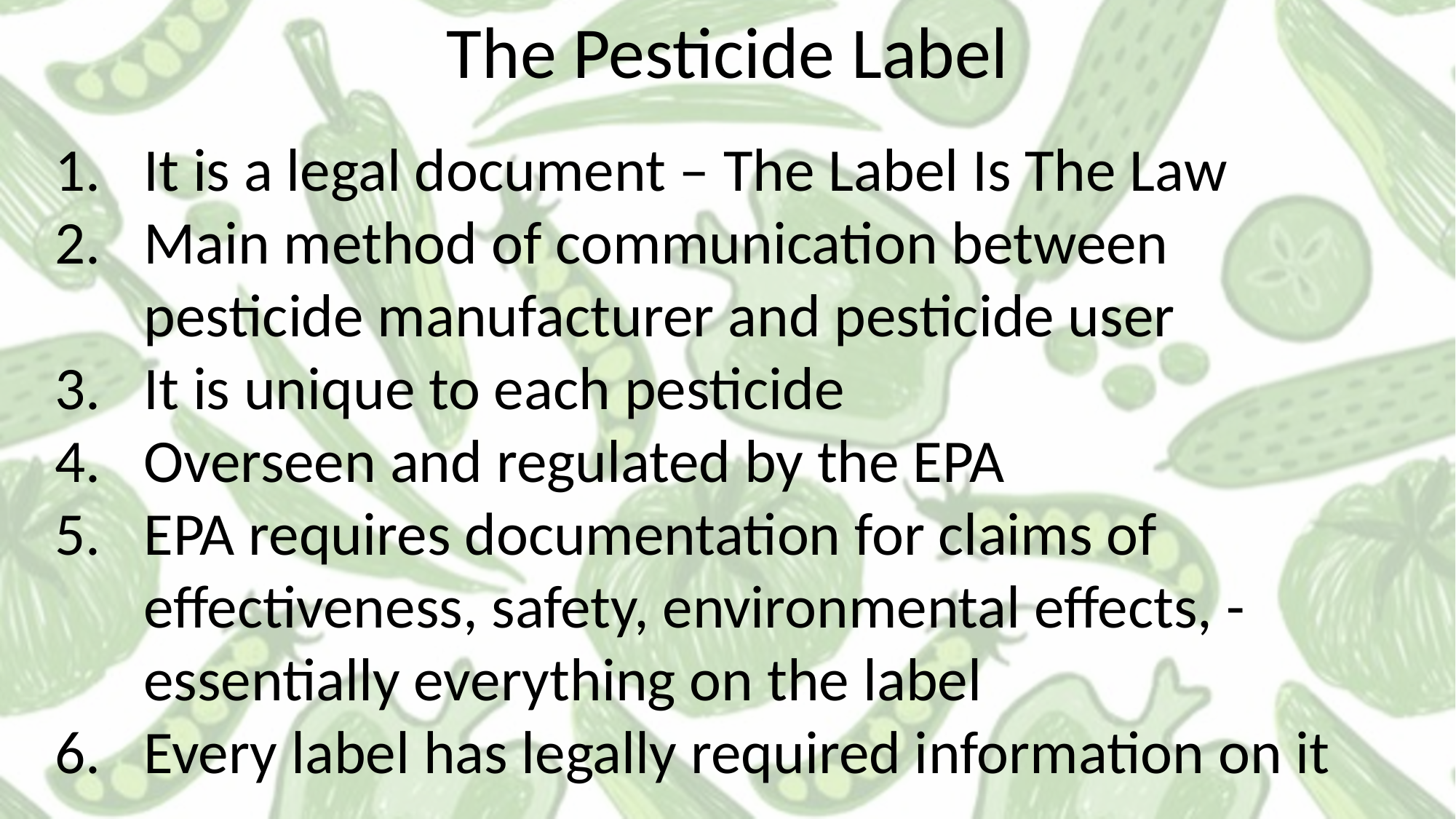

The Pesticide Label
It is a legal document – The Label Is The Law
Main method of communication between pesticide manufacturer and pesticide user
It is unique to each pesticide
Overseen and regulated by the EPA
EPA requires documentation for claims of effectiveness, safety, environmental effects, - essentially everything on the label
Every label has legally required information on it